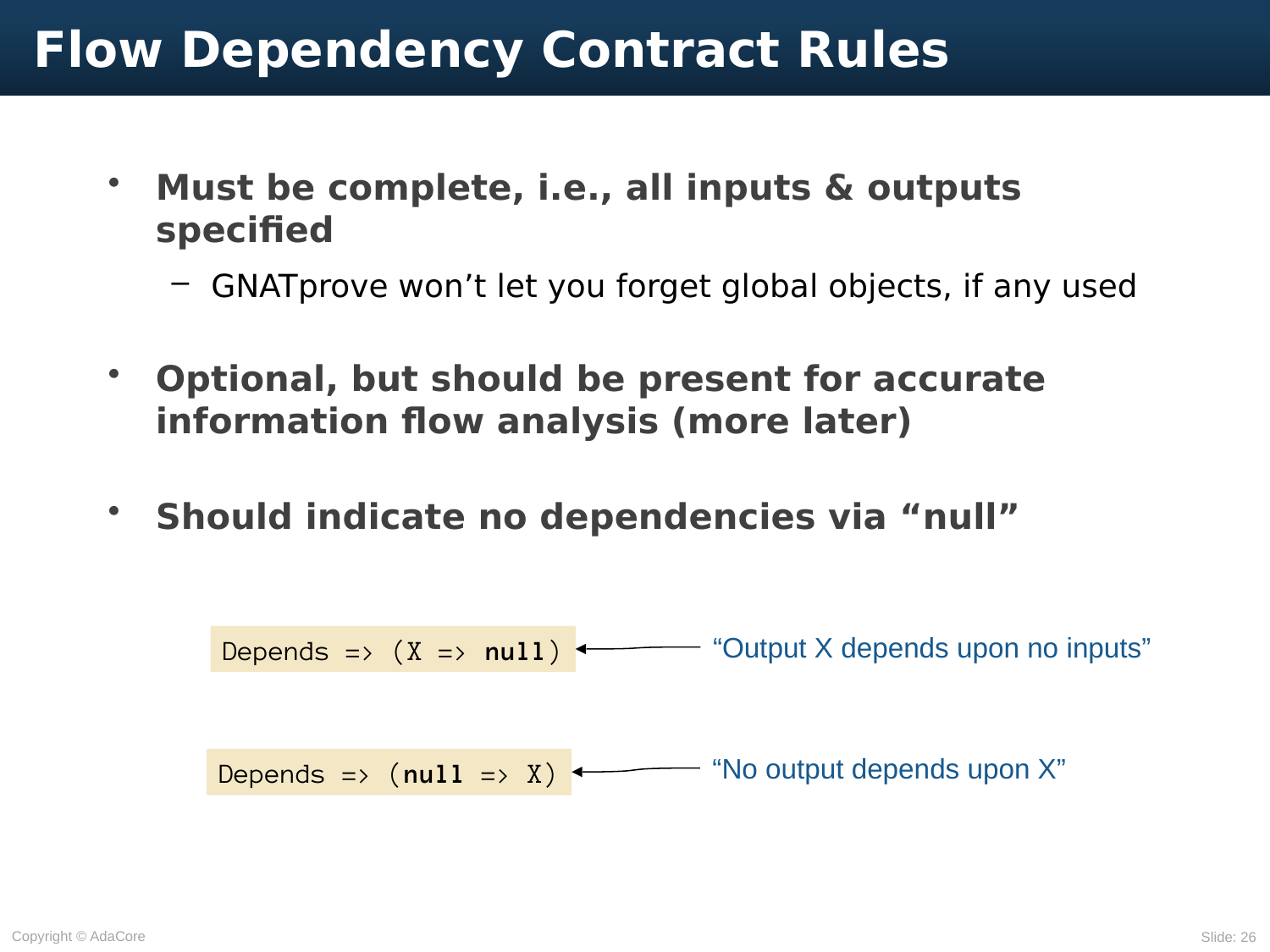

# Flow Dependency Contract Rules
Must be complete, i.e., all inputs & outputs specified
GNATprove won’t let you forget global objects, if any used
Optional, but should be present for accurate information ﬂow analysis (more later)
Should indicate no dependencies via “null”

“Output X depends upon no inputs”
Depends => (X => null)
“No output depends upon X”
Depends => (null => X)